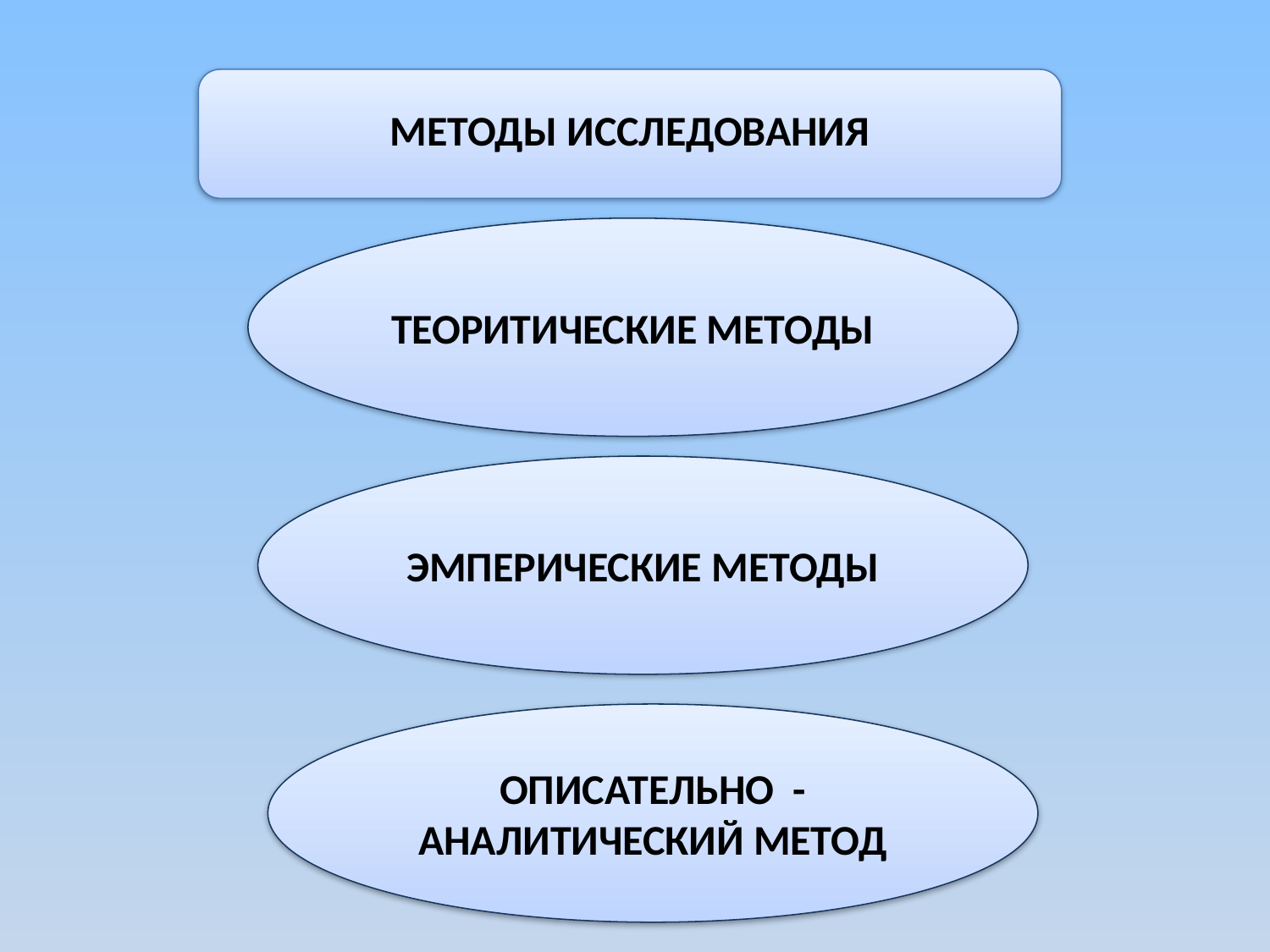

МЕТОДЫ ИСЛЕДОВАНИЯ
МЕТОДЫ ИССЛЕДОВАНИЯ
ТЕОРИТИЧЕСКИЕ МЕТОДЫ
ЭМПЕРИЧЕСКИЕ МЕТОДЫ
ОПИСАТЕЛЬНО  - АНАЛИТИЧЕСКИЙ МЕТОД